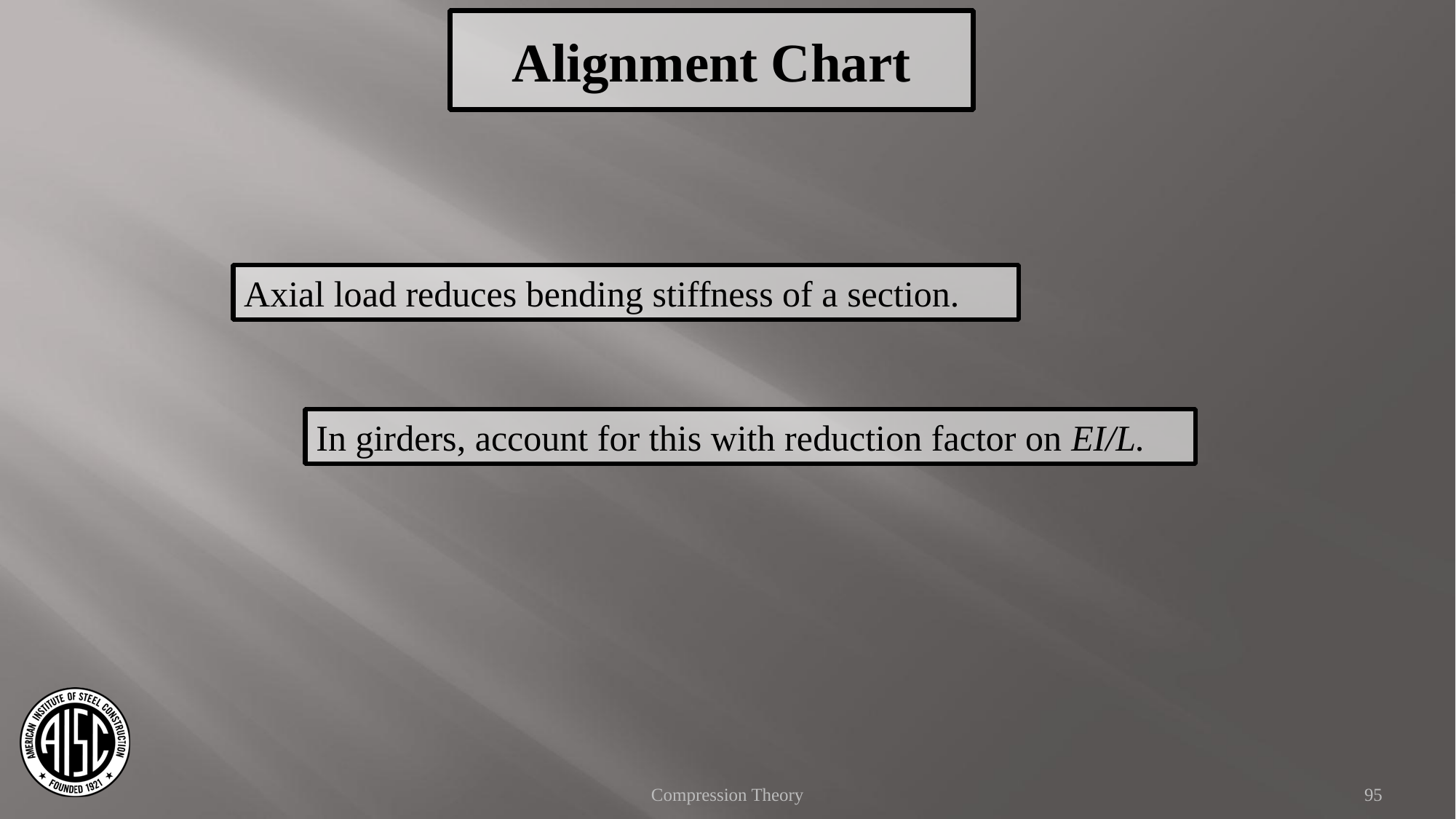

Alignment Chart
Axial load reduces bending stiffness of a section.
In girders, account for this with reduction factor on EI/L.

Compression Theory
95